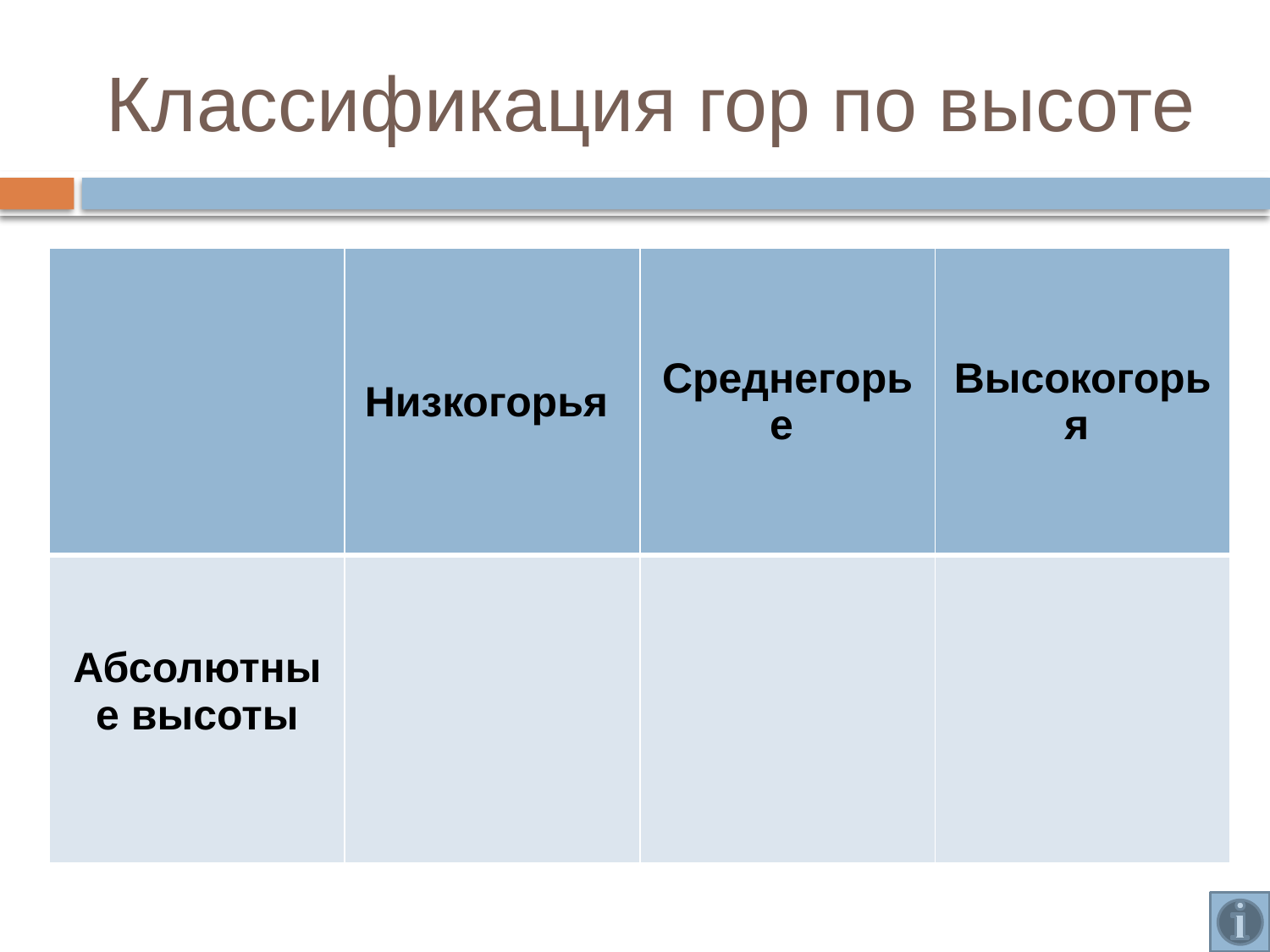

# Классификация гор по высоте
|  | Низкогорья | Среднегорье | Высокогорья |
| --- | --- | --- | --- |
| Абсолютные высоты |  |  |  |